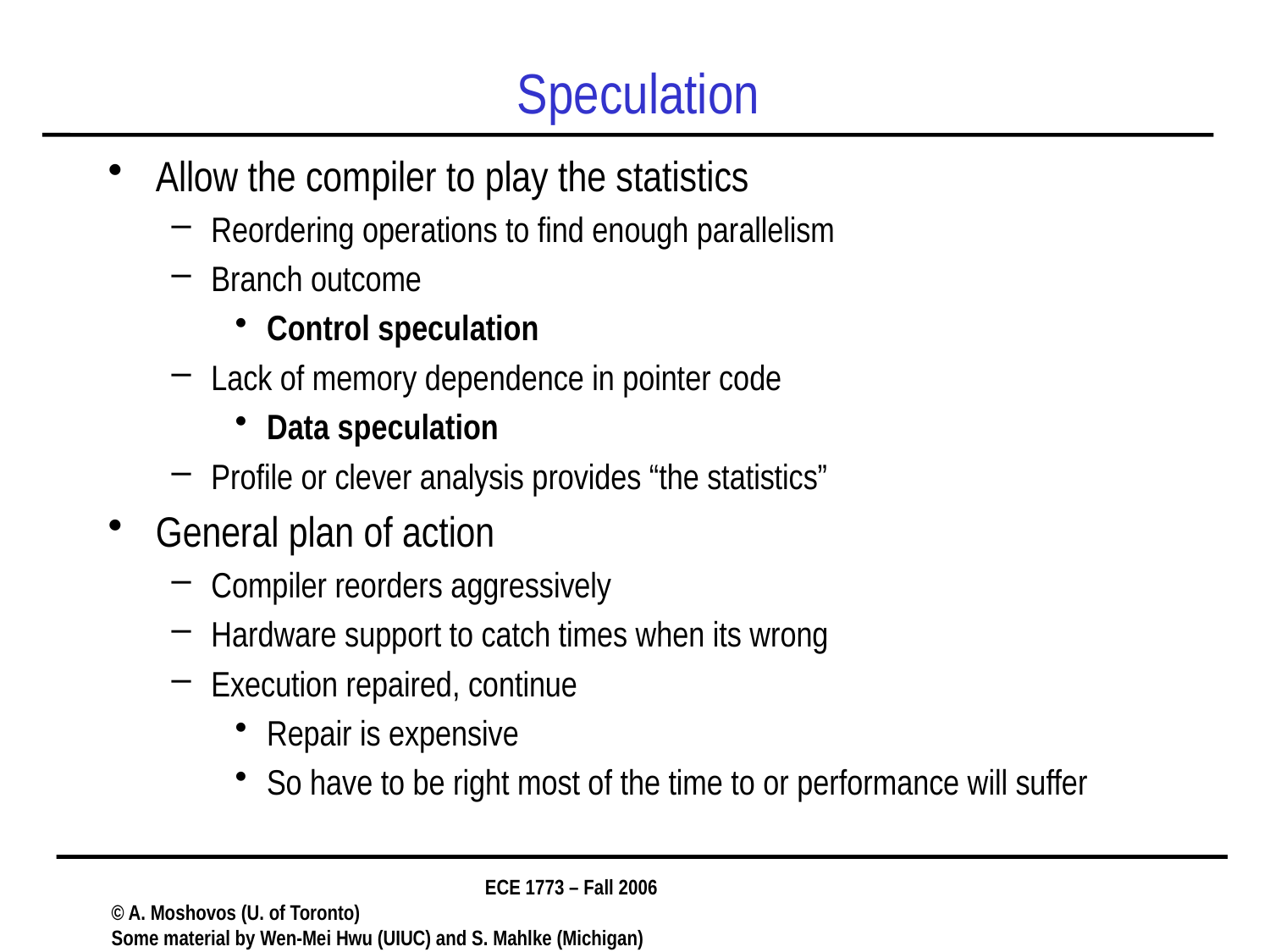

# Speculation
Allow the compiler to play the statistics
Reordering operations to find enough parallelism
Branch outcome
Control speculation
Lack of memory dependence in pointer code
Data speculation
Profile or clever analysis provides “the statistics”
General plan of action
Compiler reorders aggressively
Hardware support to catch times when its wrong
Execution repaired, continue
Repair is expensive
So have to be right most of the time to or performance will suffer

ECE 1773 – Fall 2006
© A. Moshovos (U. of Toronto)
Some material by Wen-Mei Hwu (UIUC) and S. Mahlke (Michigan)